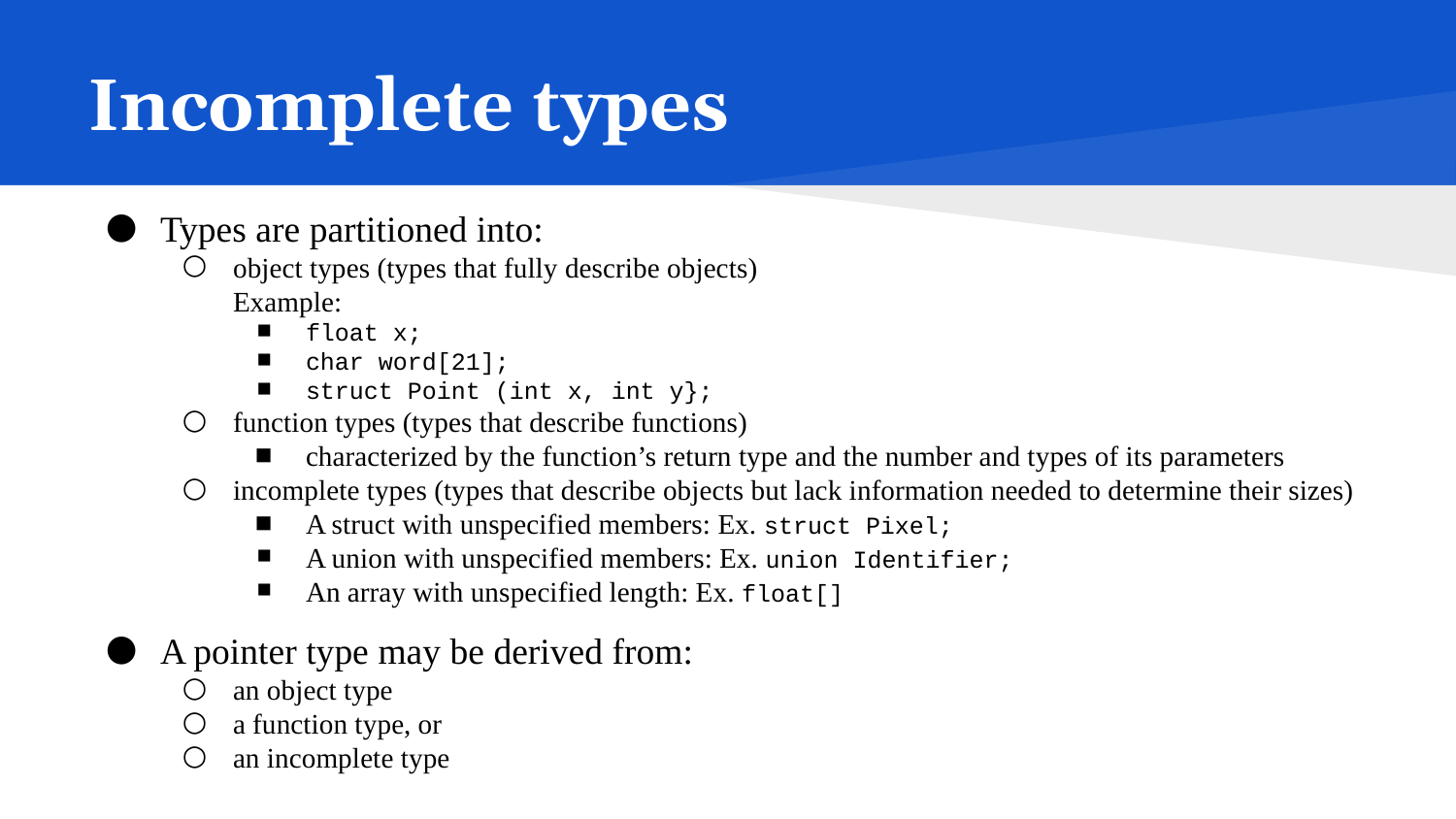

# Incomplete types
Types are partitioned into:
object types (types that fully describe objects)
Example:
float x;
char word[21];
struct Point (int x, int y};
function types (types that describe functions)
characterized by the function’s return type and the number and types of its parameters
incomplete types (types that describe objects but lack information needed to determine their sizes)
A struct with unspecified members: Ex. struct Pixel;
A union with unspecified members: Ex. union Identifier;
An array with unspecified length: Ex. float[]
A pointer type may be derived from:
an object type
a function type, or
an incomplete type